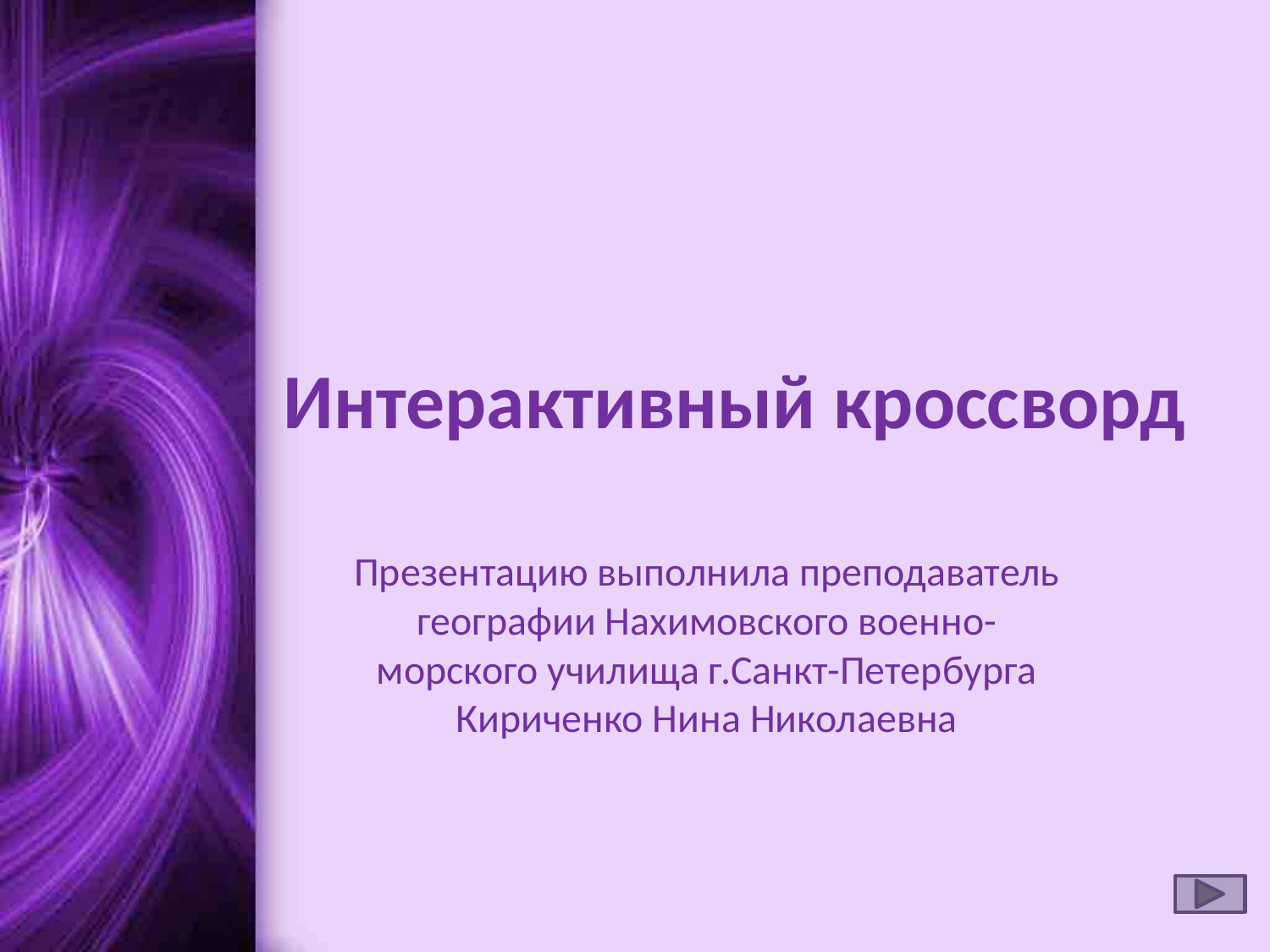

# Интерактивный кроссворд
Презентацию выполнила преподаватель географии Нахимовского военно-морского училища г.Санкт-Петербурга Кириченко Нина Николаевна